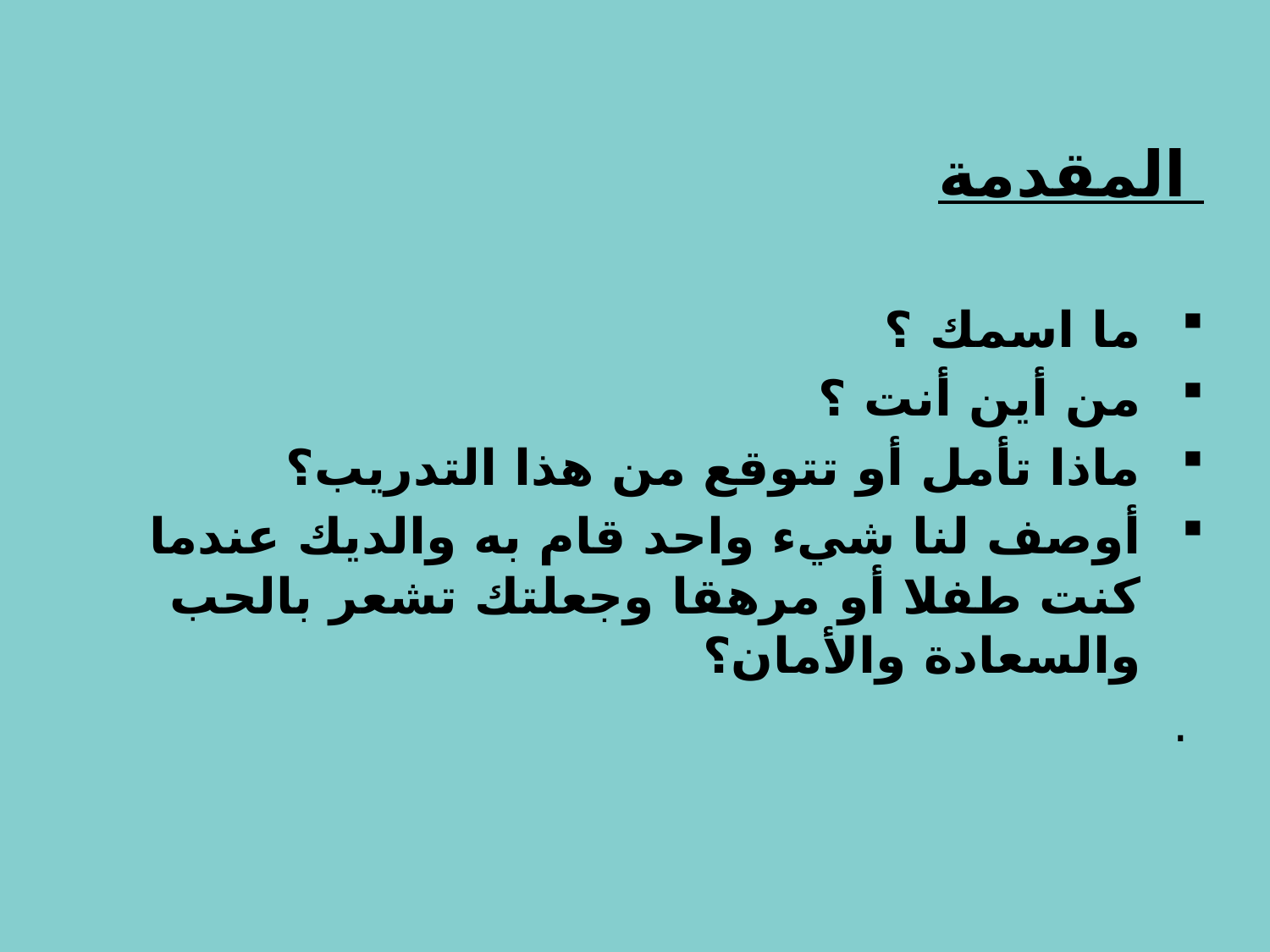

# المقدمة

ما اسمك ؟
من أين أنت ؟
ماذا تأمل أو تتوقع من هذا التدريب؟
أوصف لنا شيء واحد قام به والديك عندما كنت طفلا أو مرهقا وجعلتك تشعر بالحب والسعادة والأمان؟
 .